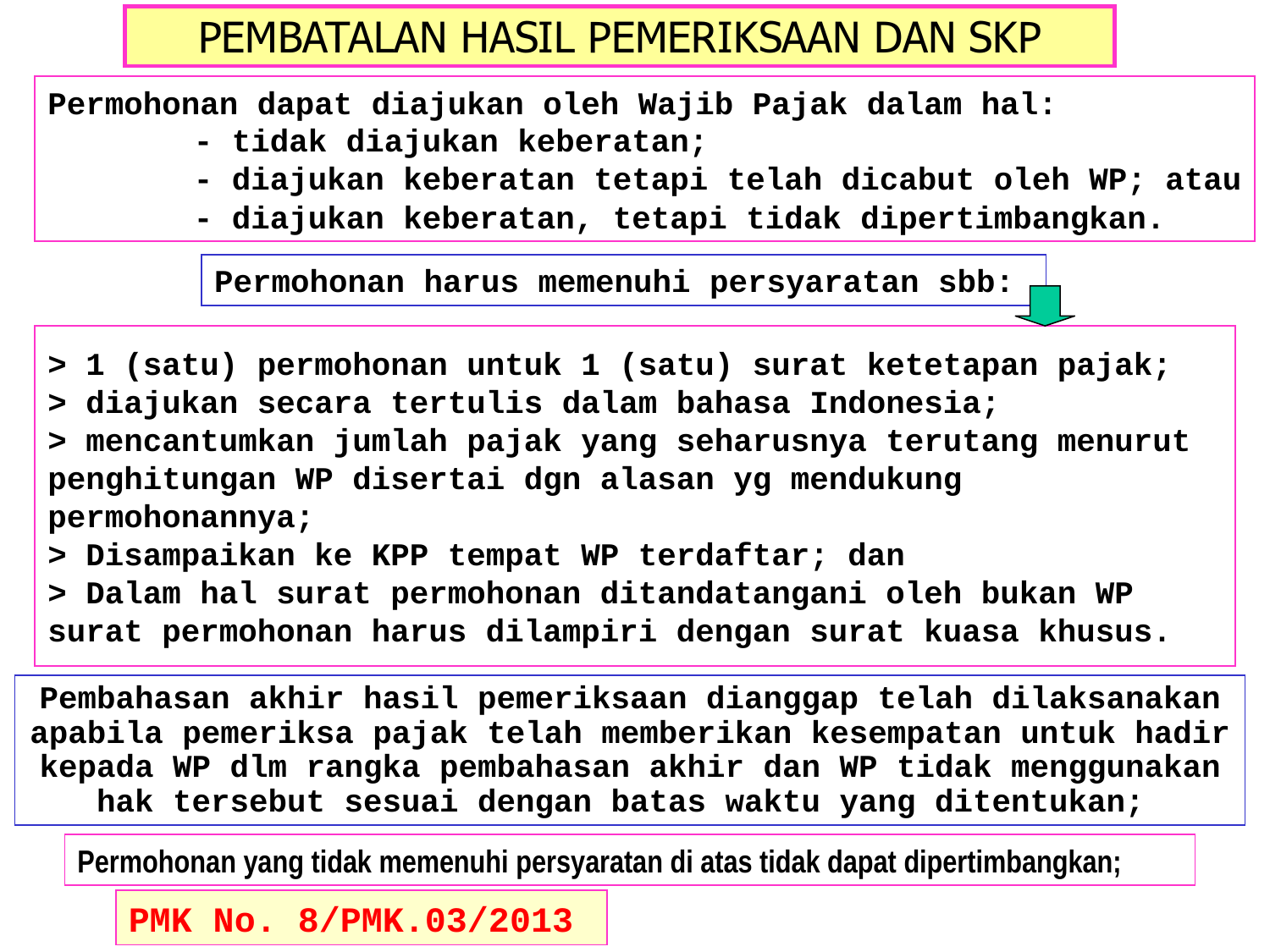

PEMBATALAN HASIL PEMERIKSAAN DAN SKP
Permohonan dapat diajukan oleh Wajib Pajak dalam hal:
 - tidak diajukan keberatan;
 - diajukan keberatan tetapi telah dicabut oleh WP; atau
 - diajukan keberatan, tetapi tidak dipertimbangkan.
Permohonan harus memenuhi persyaratan sbb:

> 1 (satu) permohonan untuk 1 (satu) surat ketetapan pajak;
> diajukan secara tertulis dalam bahasa Indonesia;
> mencantumkan jumlah pajak yang seharusnya terutang menurut penghitungan WP disertai dgn alasan yg mendukung permohonannya;
> Disampaikan ke KPP tempat WP terdaftar; dan
> Dalam hal surat permohonan ditandatangani oleh bukan WP surat permohonan harus dilampiri dengan surat kuasa khusus.
Pembahasan akhir hasil pemeriksaan dianggap telah dilaksanakan apabila pemeriksa pajak telah memberikan kesempatan untuk hadir kepada WP dlm rangka pembahasan akhir dan WP tidak menggunakan hak tersebut sesuai dengan batas waktu yang ditentukan;
Permohonan yang tidak memenuhi persyaratan di atas tidak dapat dipertimbangkan;
PMK No. 8/PMK.03/2013